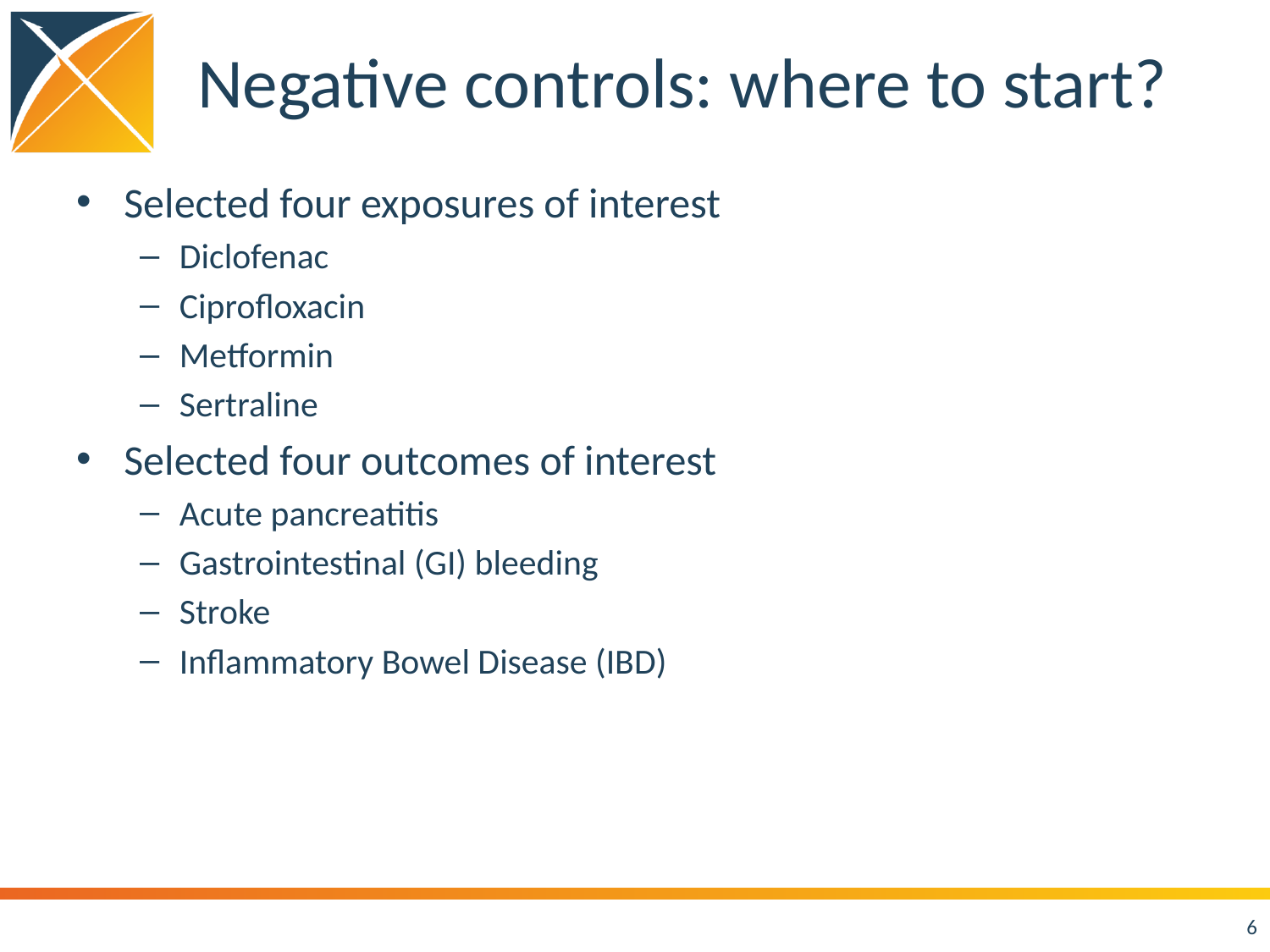

# Negative controls: where to start?
Selected four exposures of interest
Diclofenac
Ciprofloxacin
Metformin
Sertraline
Selected four outcomes of interest
Acute pancreatitis
Gastrointestinal (GI) bleeding
Stroke
Inflammatory Bowel Disease (IBD)
6